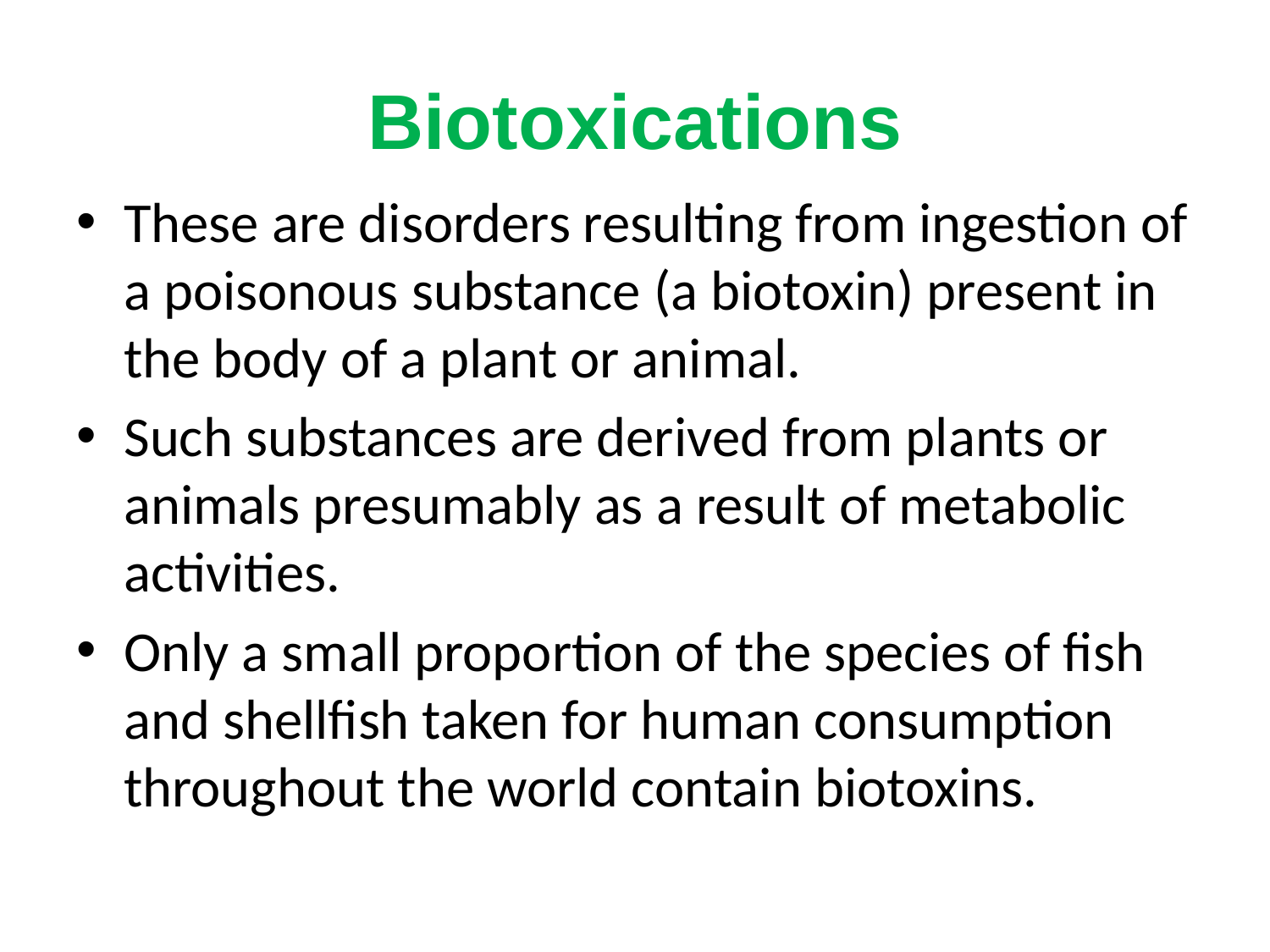

# Biotoxications
These are disorders resulting from ingestion of a poisonous substance (a biotoxin) present in the body of a plant or animal.
Such substances are derived from plants or animals presumably as a result of metabolic activities.
Only a small proportion of the species of fish and shellfish taken for human consumption throughout the world contain biotoxins.